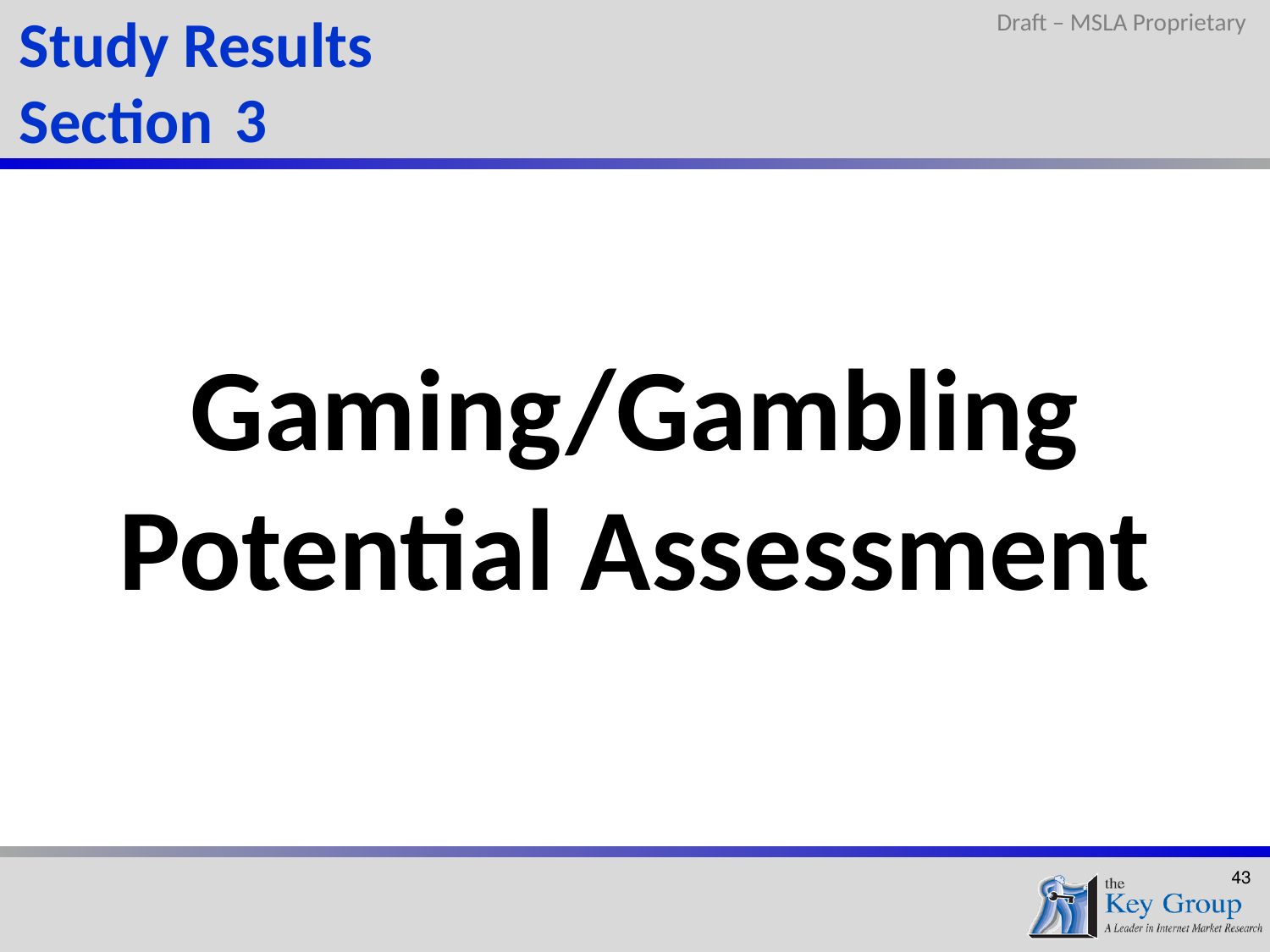

Draft – MSLA Proprietary
3
Gaming/Gambling Potential Assessment